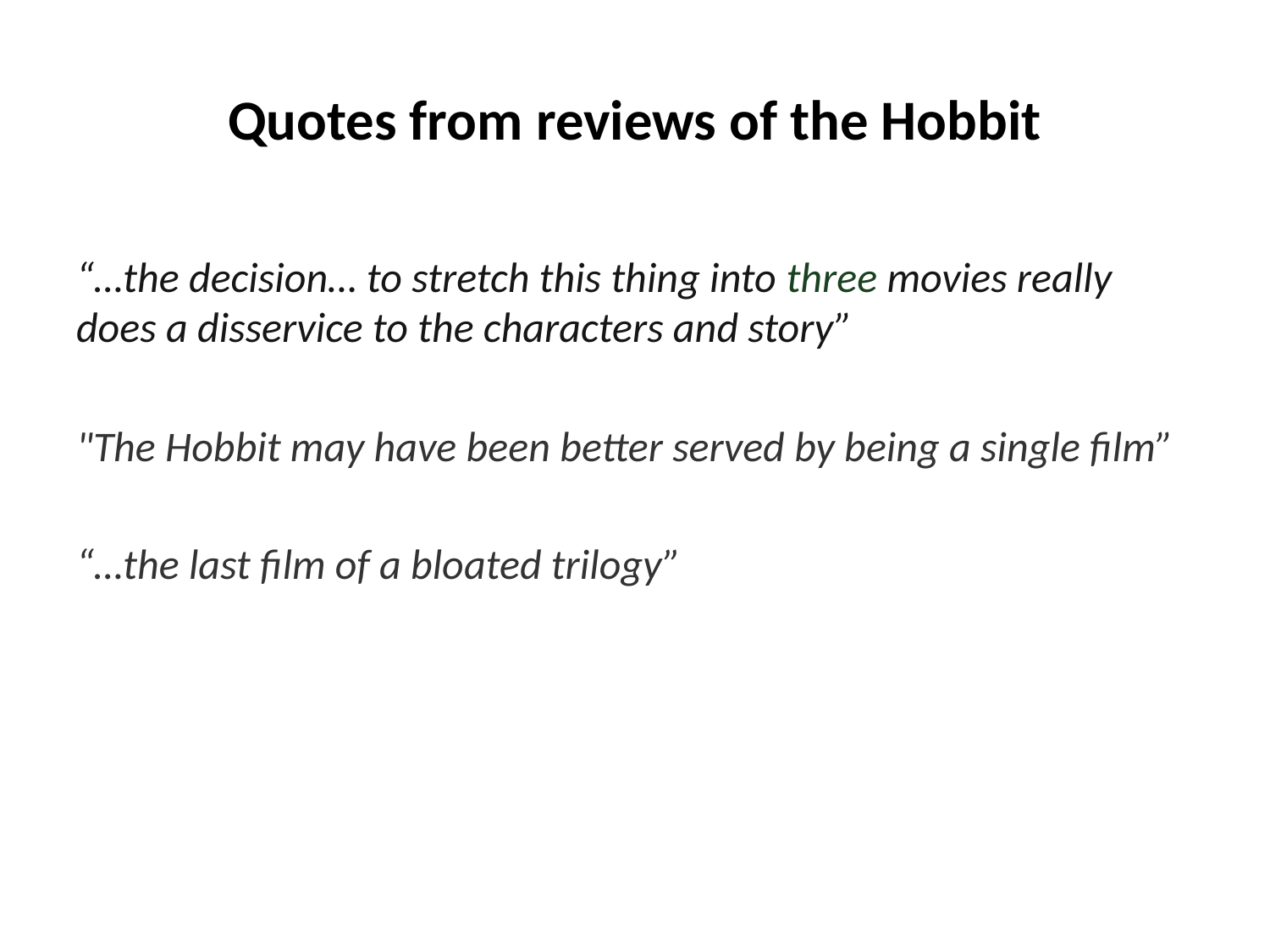

# Quotes from reviews of the Hobbit
“…the decision… to stretch this thing into three movies really does a disservice to the characters and story”

"The Hobbit may have been better served by being a single film”

“…the last film of a bloated trilogy”